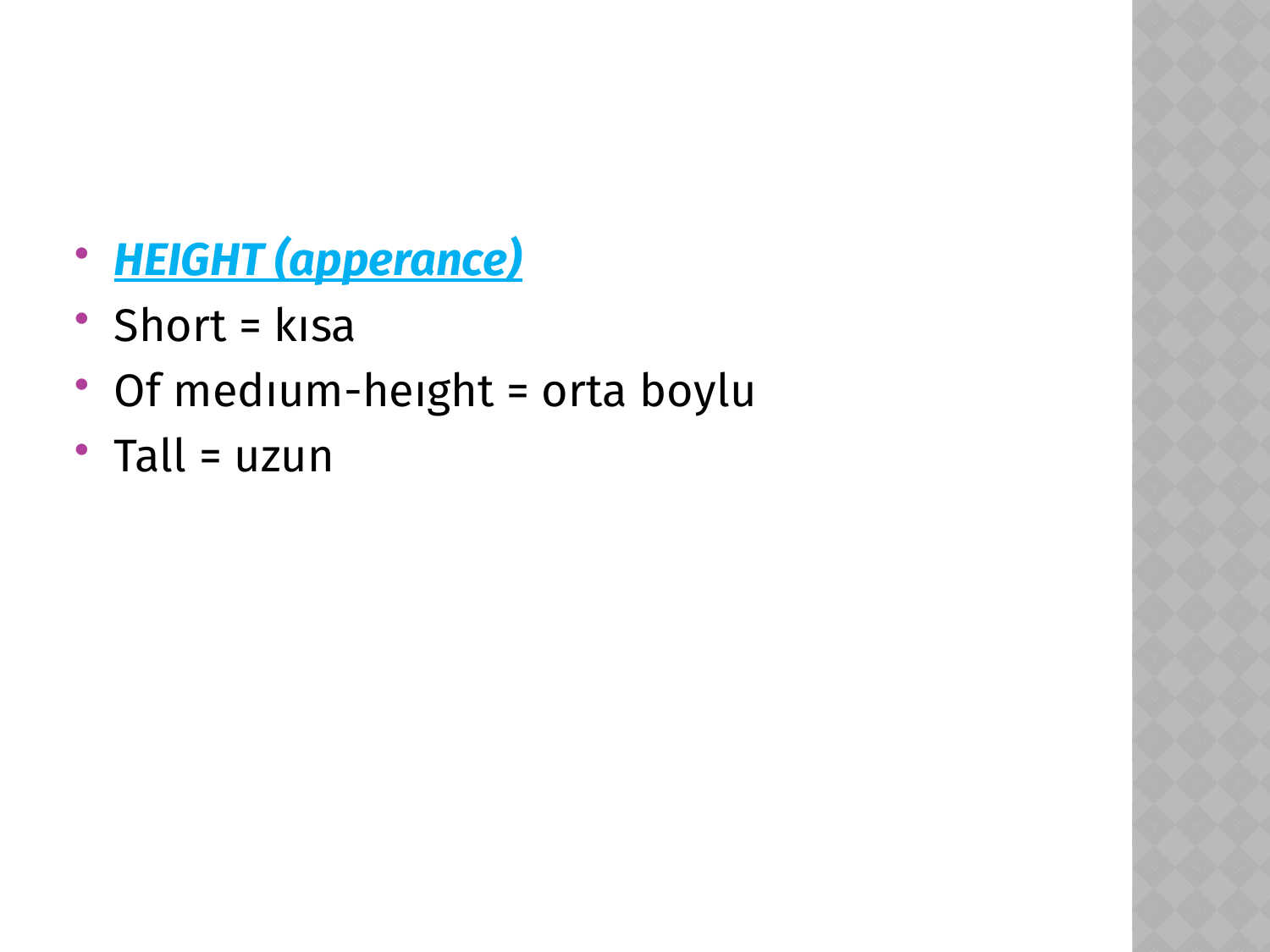

#
HEIGHT (apperance)
Short = kısa
Of medıum-heıght = orta boylu
Tall = uzun